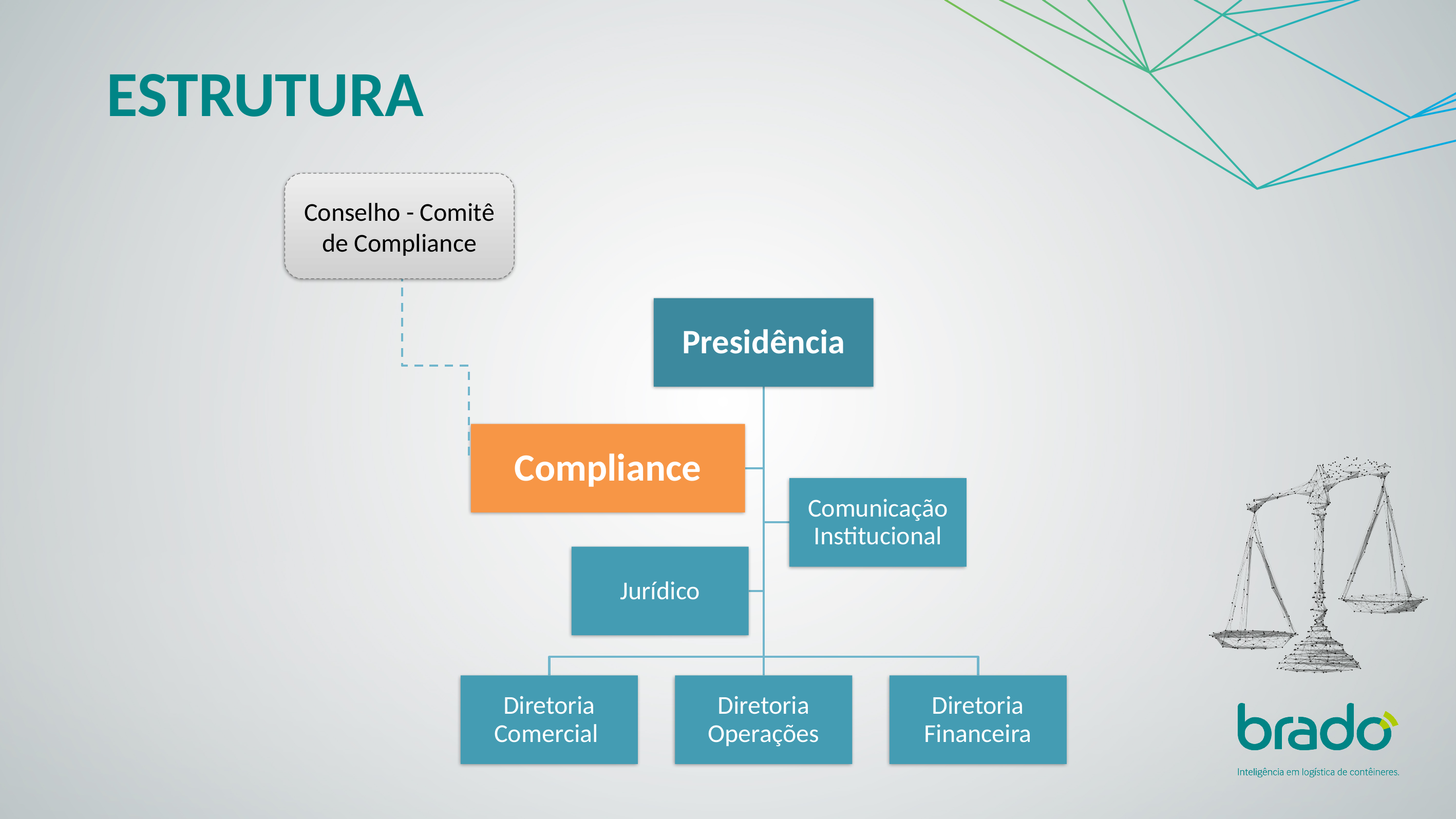

ESTRUTURA
Conselho - Comitê de Compliance
Presidência
Diretoria Comercial
Diretoria Operações
Diretoria Financeira
Compliance
Comunicação Institucional
Jurídico